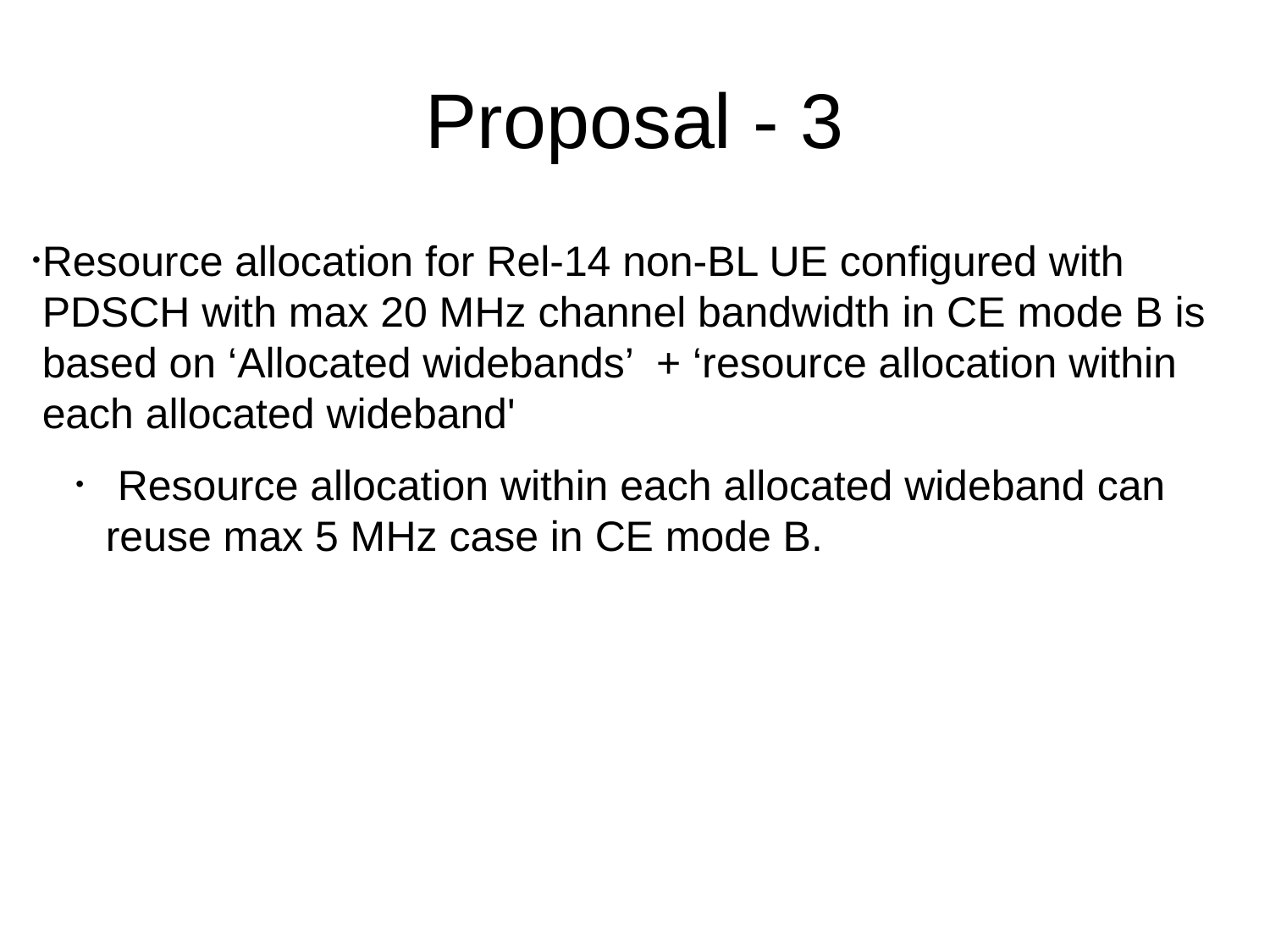

# Proposal - 3
Resource allocation for Rel-14 non-BL UE configured with PDSCH with max 20 MHz channel bandwidth in CE mode B is based on ‘Allocated widebands’  + ‘resource allocation within each allocated wideband'
 Resource allocation within each allocated wideband can reuse max 5 MHz case in CE mode B.